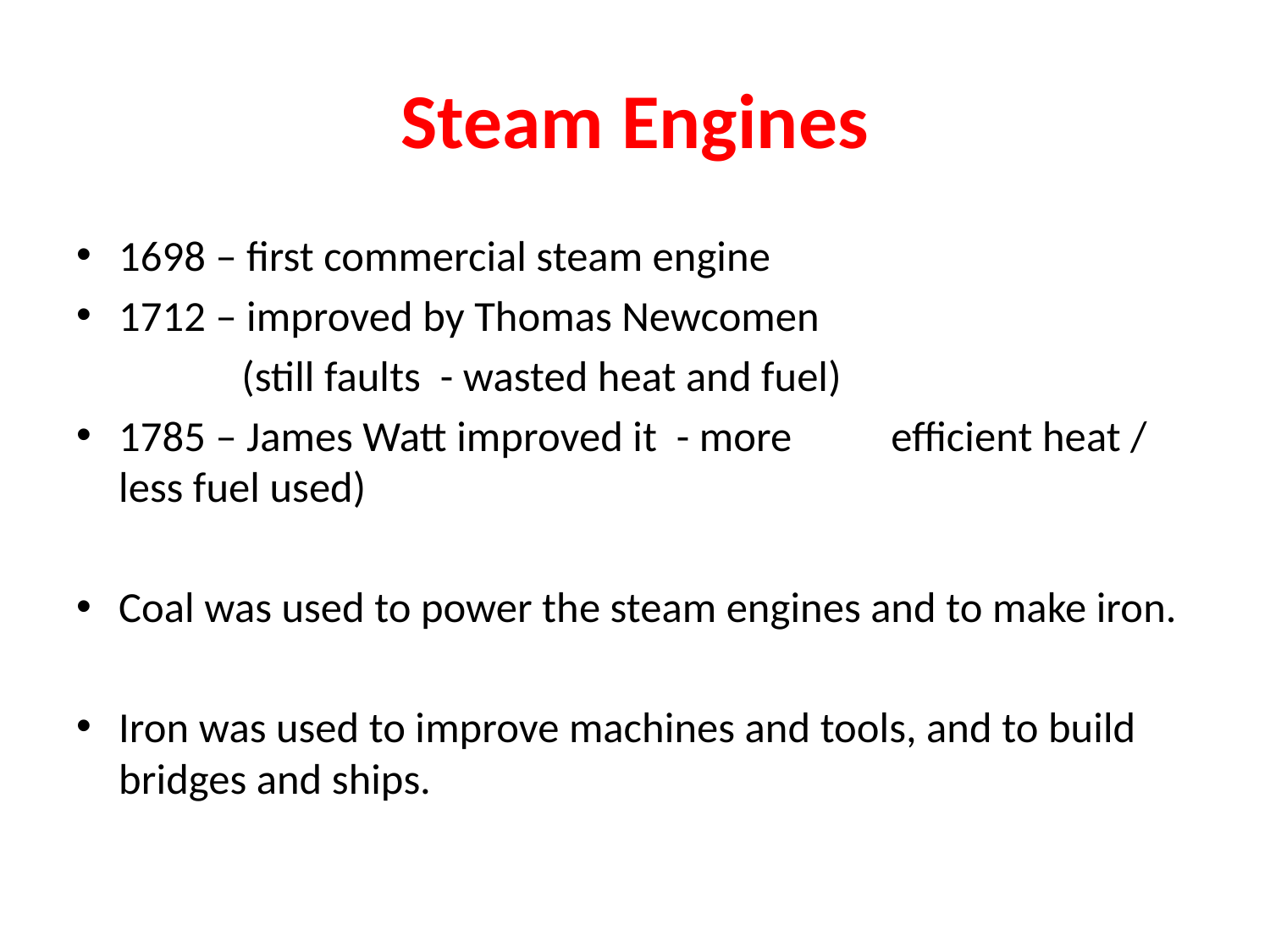

# Steam Engines
1698 – first commercial steam engine
1712 – improved by Thomas Newcomen
                 (still faults  - wasted heat and fuel)
1785 – James Watt improved it  - more 			efficient heat / less fuel used)

Coal was used to power the steam engines and to make iron.

Iron was used to improve machines and tools, and to build bridges and ships.